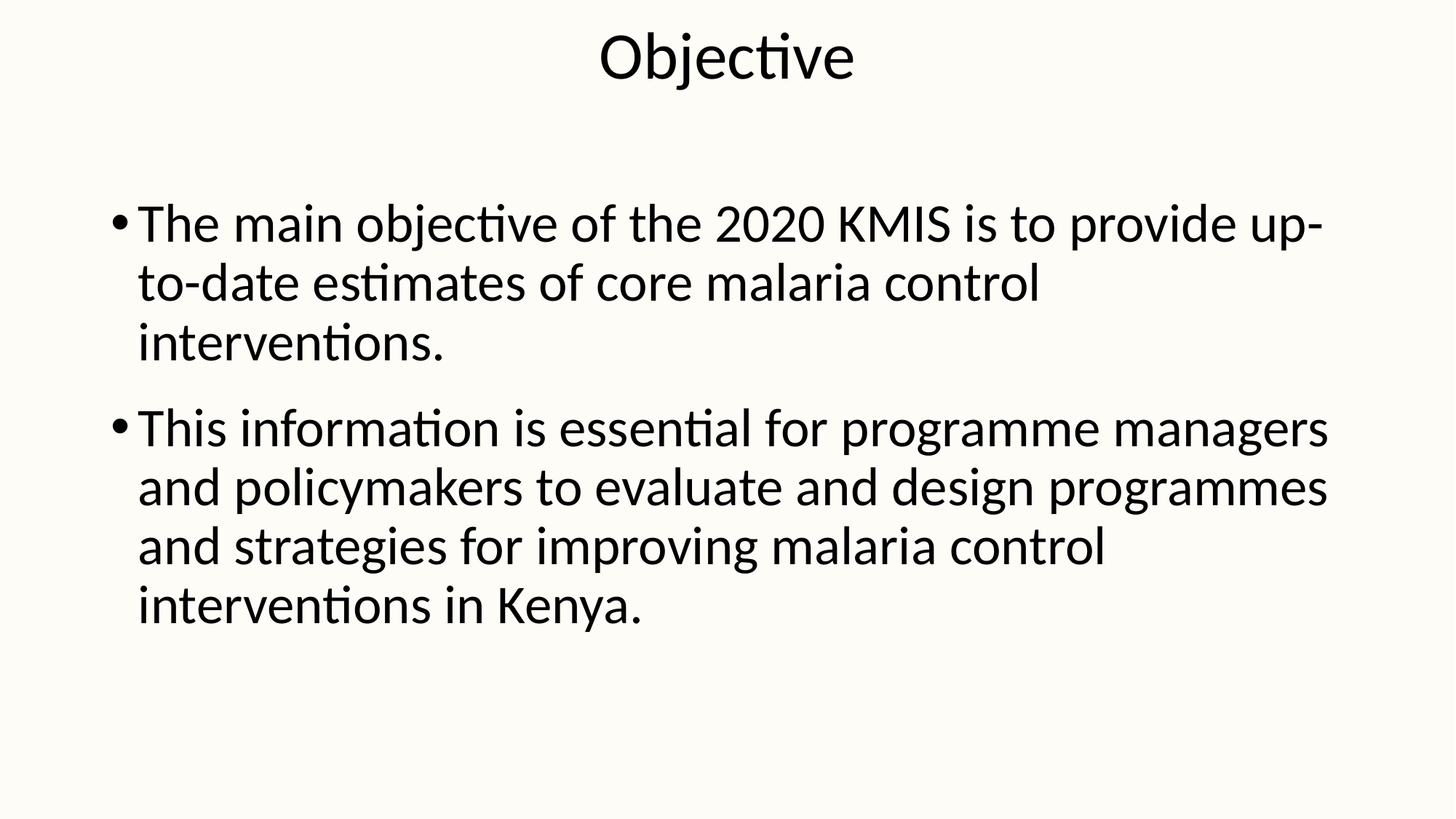

# Objective
The main objective of the 2020 KMIS is to provide up-to-date estimates of core malaria control interventions.
This information is essential for programme managers and policymakers to evaluate and design programmes and strategies for improving malaria control interventions in Kenya.